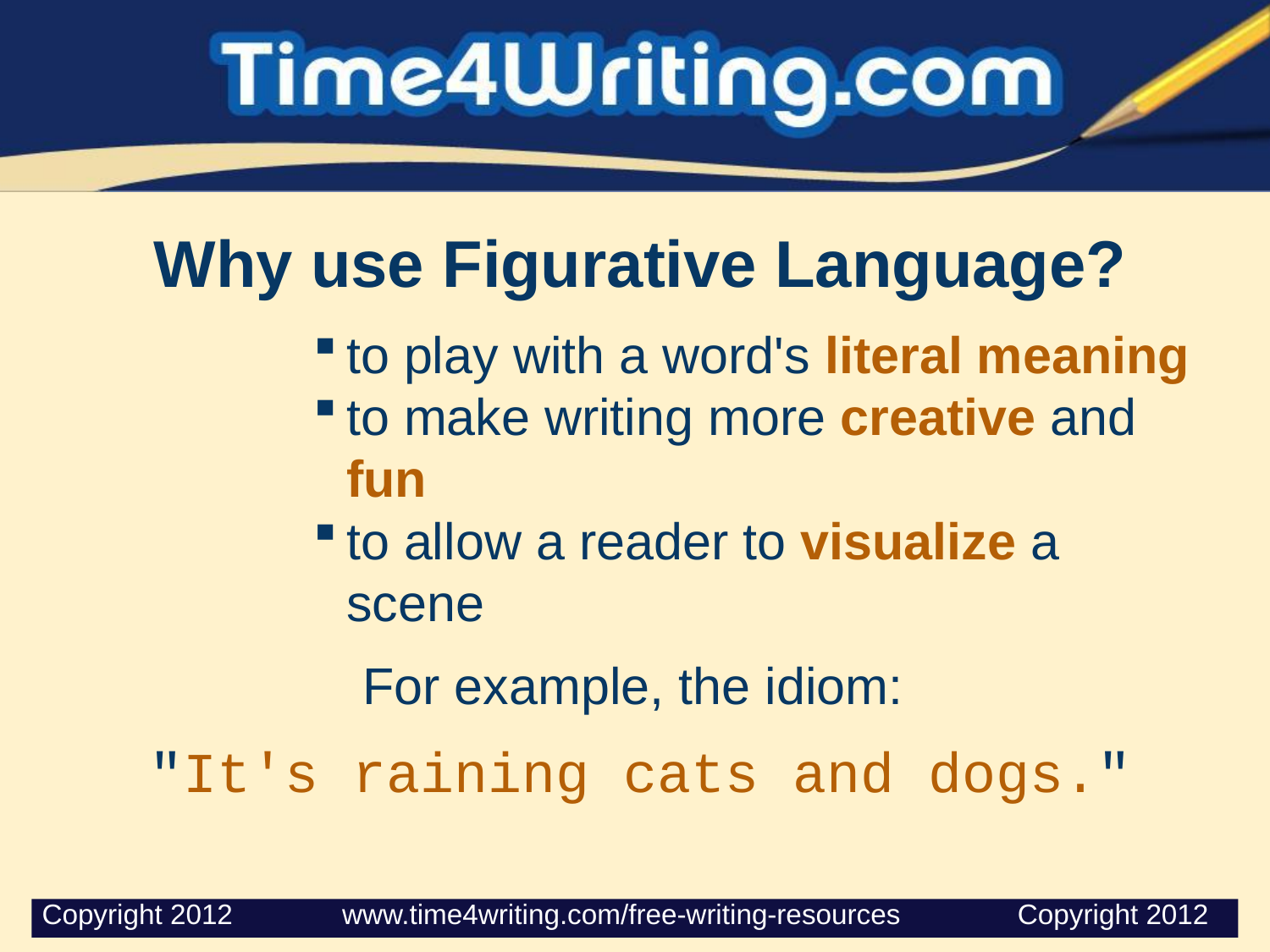

# Why use Figurative Language?

to play with a word's literal meaning
to make writing more creative and fun
to allow a reader to visualize a scene

For example, the idiom:

"It's raining cats and dogs."

Copyright 2012              www.time4writing.com/free-writing-resources               Copyright 2012